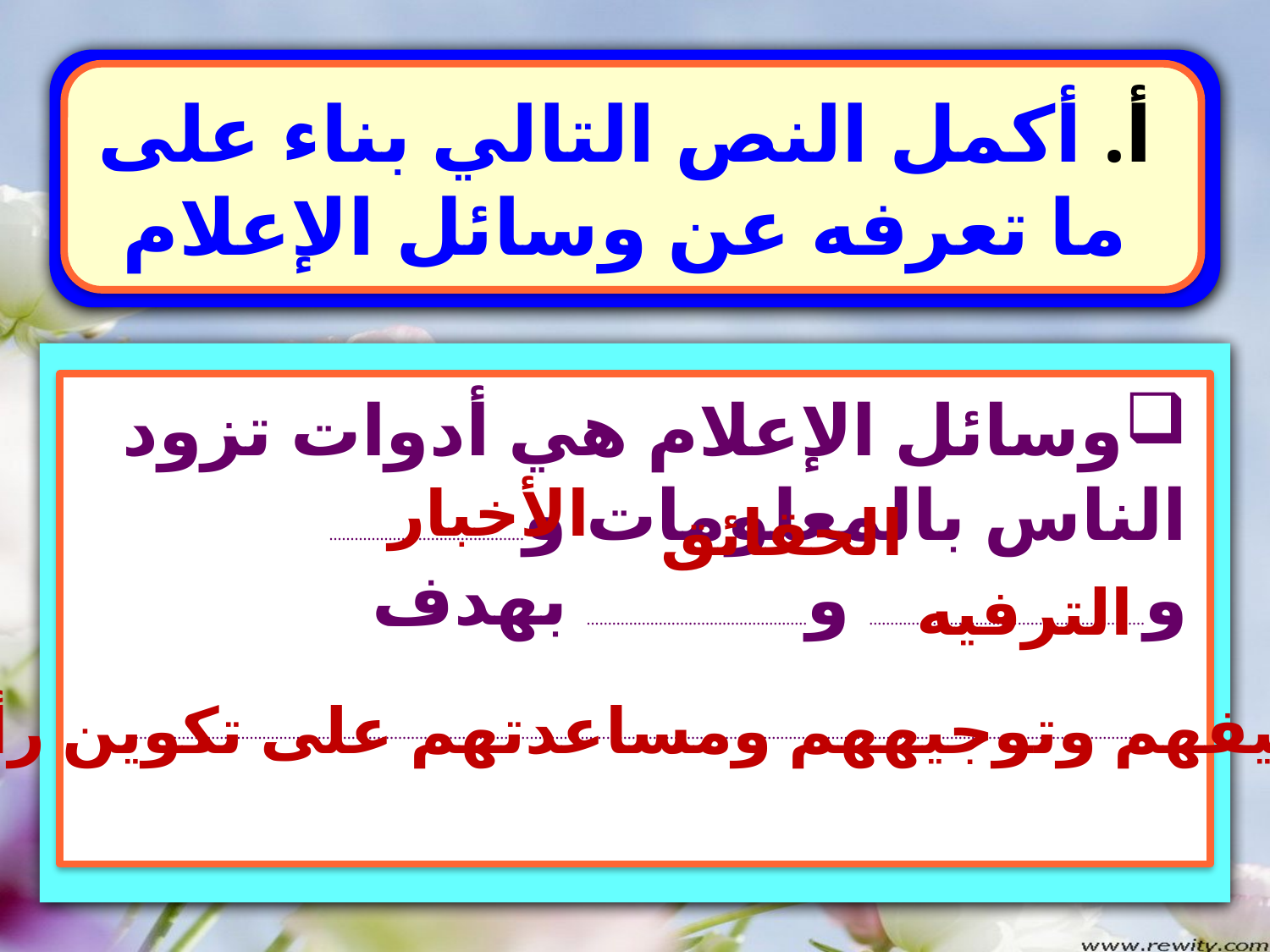

أ. أكمل النص التالي بناء على ما تعرفه عن وسائل الإعلام

وسائل الإعلام هي أدوات تزود الناس بالمعلومات و.............................................. و................................................................. و.................................................... بهدف

..............................................................................................................................................................................................................................................
الأخبار
الحقائق
الترفيه
تثقيفهم وتوجيههم ومساعدتهم على تكوين رأي.